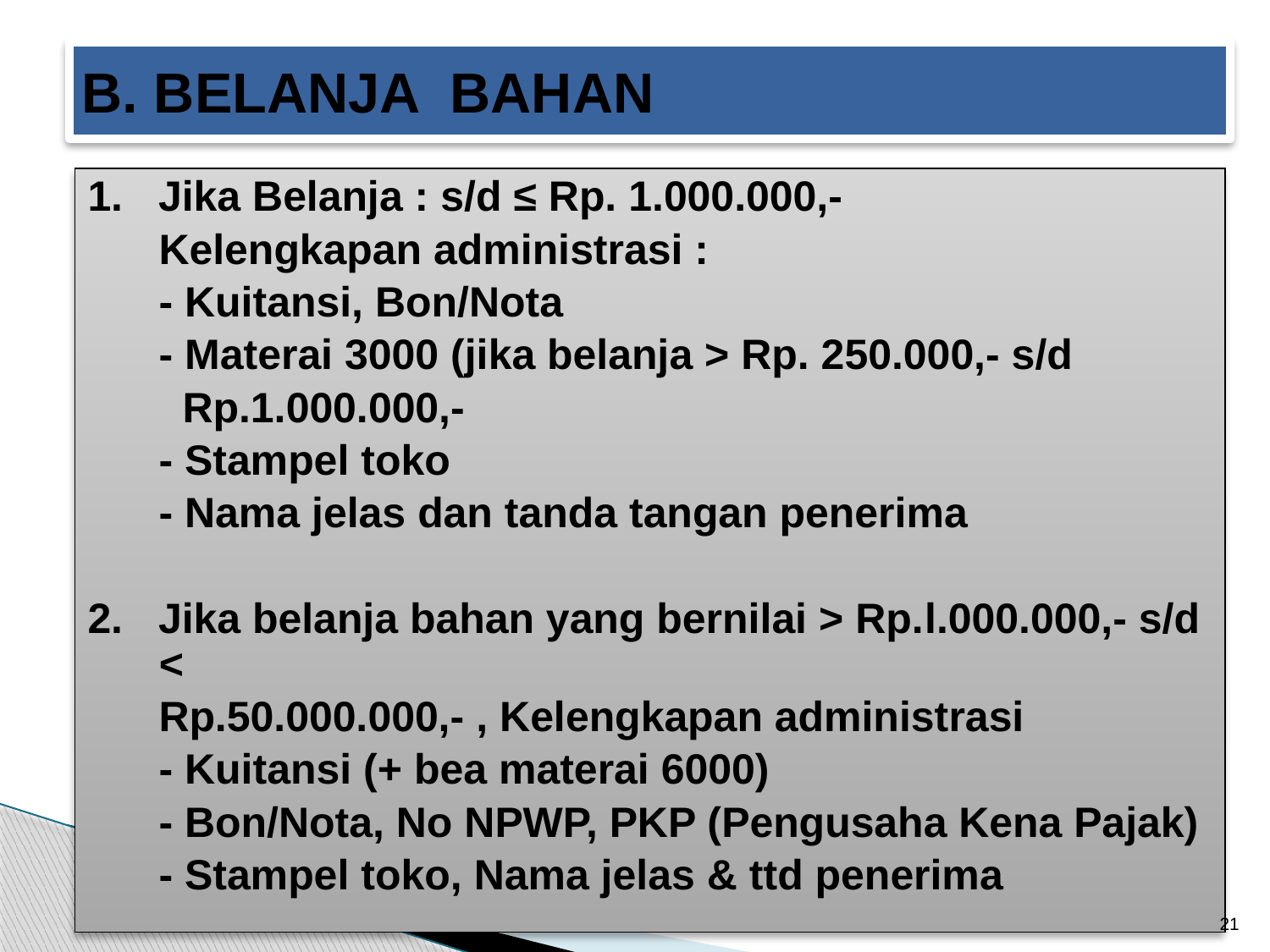

# B. BELANJA  BAHAN
1.   Jika Belanja : s/d ≤ Rp. 1.000.000,-
      Kelengkapan administrasi :
      - Kuitansi, Bon/Nota
      - Materai 3000 (jika belanja > Rp. 250.000,- s/d
        Rp.1.000.000,-
      - Stampel toko
      - Nama jelas dan tanda tangan penerima

2.   Jika belanja bahan yang bernilai > Rp.l.000.000,- s/d <
      Rp.50.000.000,- , Kelengkapan administrasi
      - Kuitansi (+ bea materai 6000)
      - Bon/Nota, No NPWP, PKP (Pengusaha Kena Pajak)
      - Stampel toko, Nama jelas & ttd penerima

21